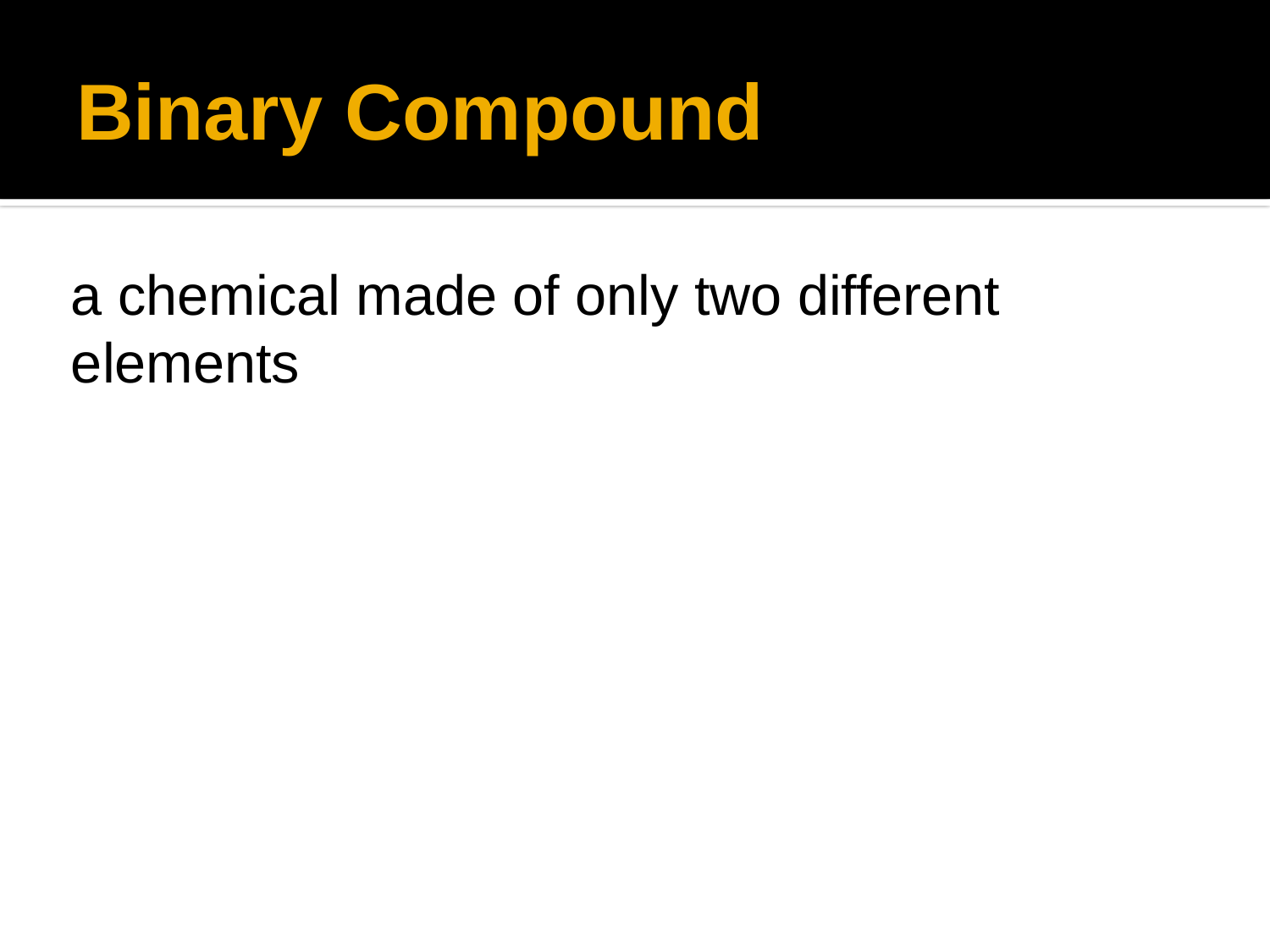

# Binary Compound
a chemical made of only two different elements